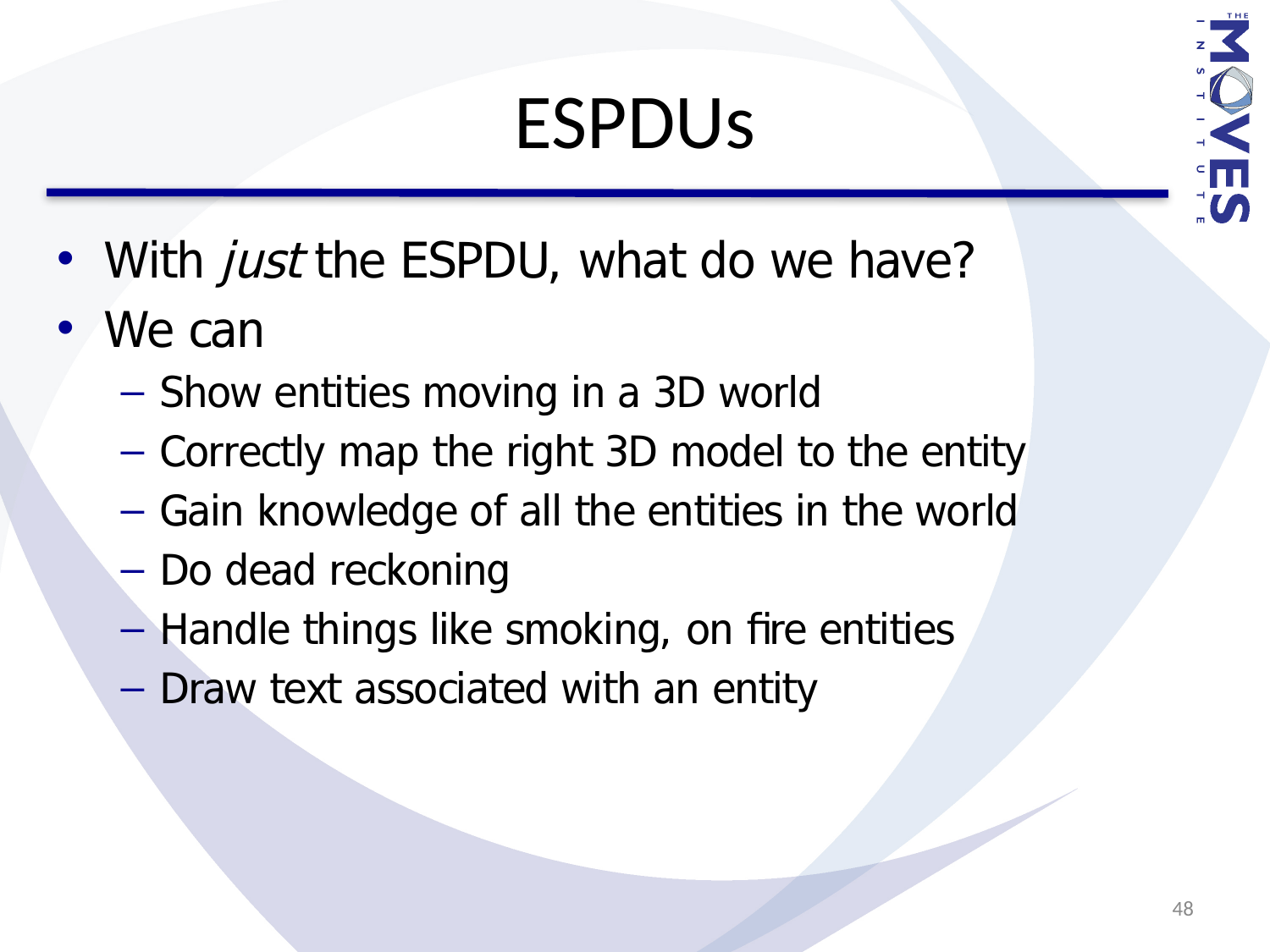

# ESPDUs
With just the ESPDU, what do we have?
We can
Show entities moving in a 3D world
Correctly map the right 3D model to the entity
Gain knowledge of all the entities in the world
Do dead reckoning
Handle things like smoking, on fire entities
Draw text associated with an entity
48